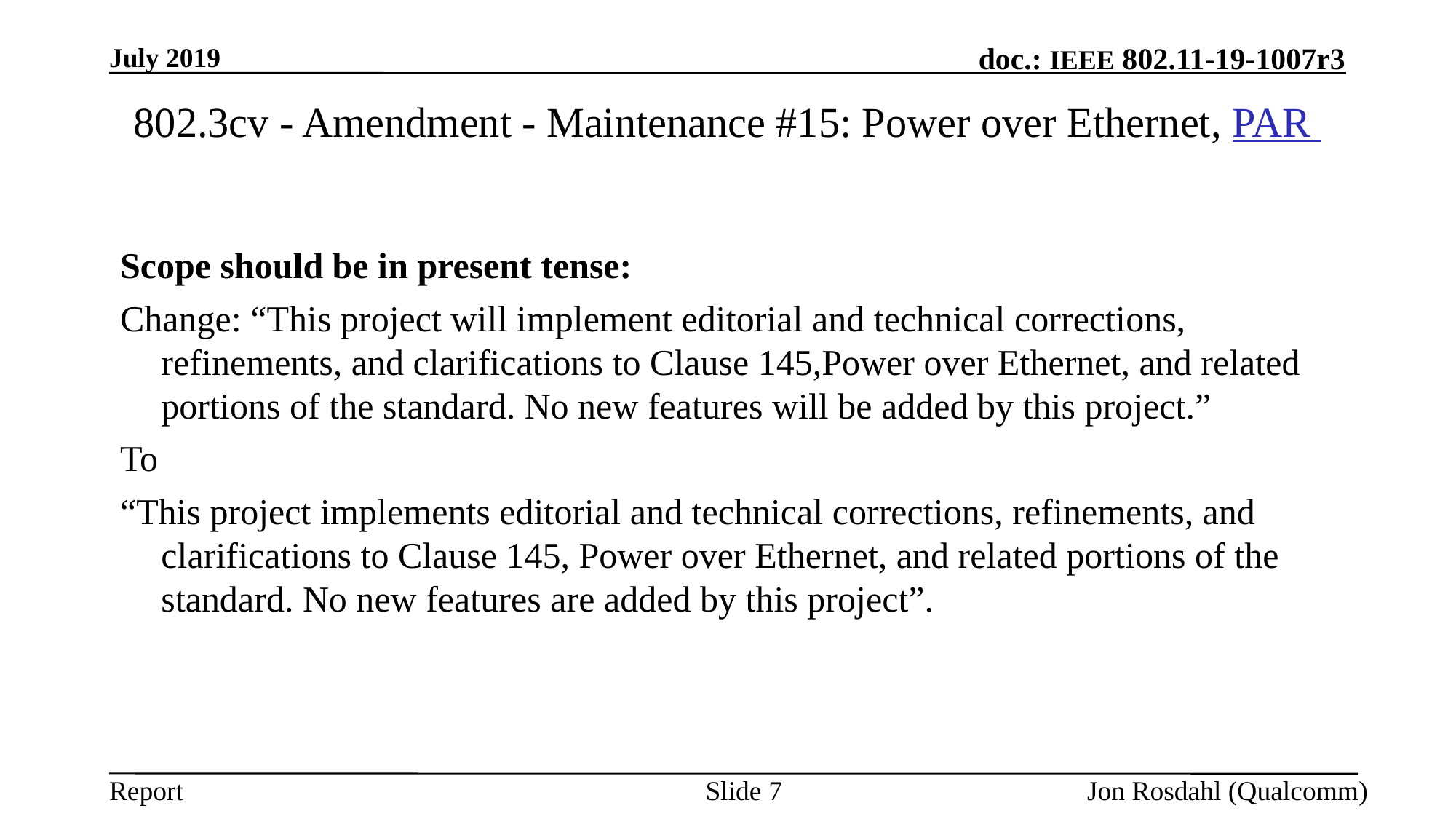

July 2019
# 802.3cv - Amendment - Maintenance #15: Power over Ethernet, PAR
Scope should be in present tense:
Change: “This project will implement editorial and technical corrections, refinements, and clarifications to Clause 145,Power over Ethernet, and related portions of the standard. No new features will be added by this project.”
To
“This project implements editorial and technical corrections, refinements, and clarifications to Clause 145, Power over Ethernet, and related portions of the standard. No new features are added by this project”.
Slide 7
Jon Rosdahl (Qualcomm)